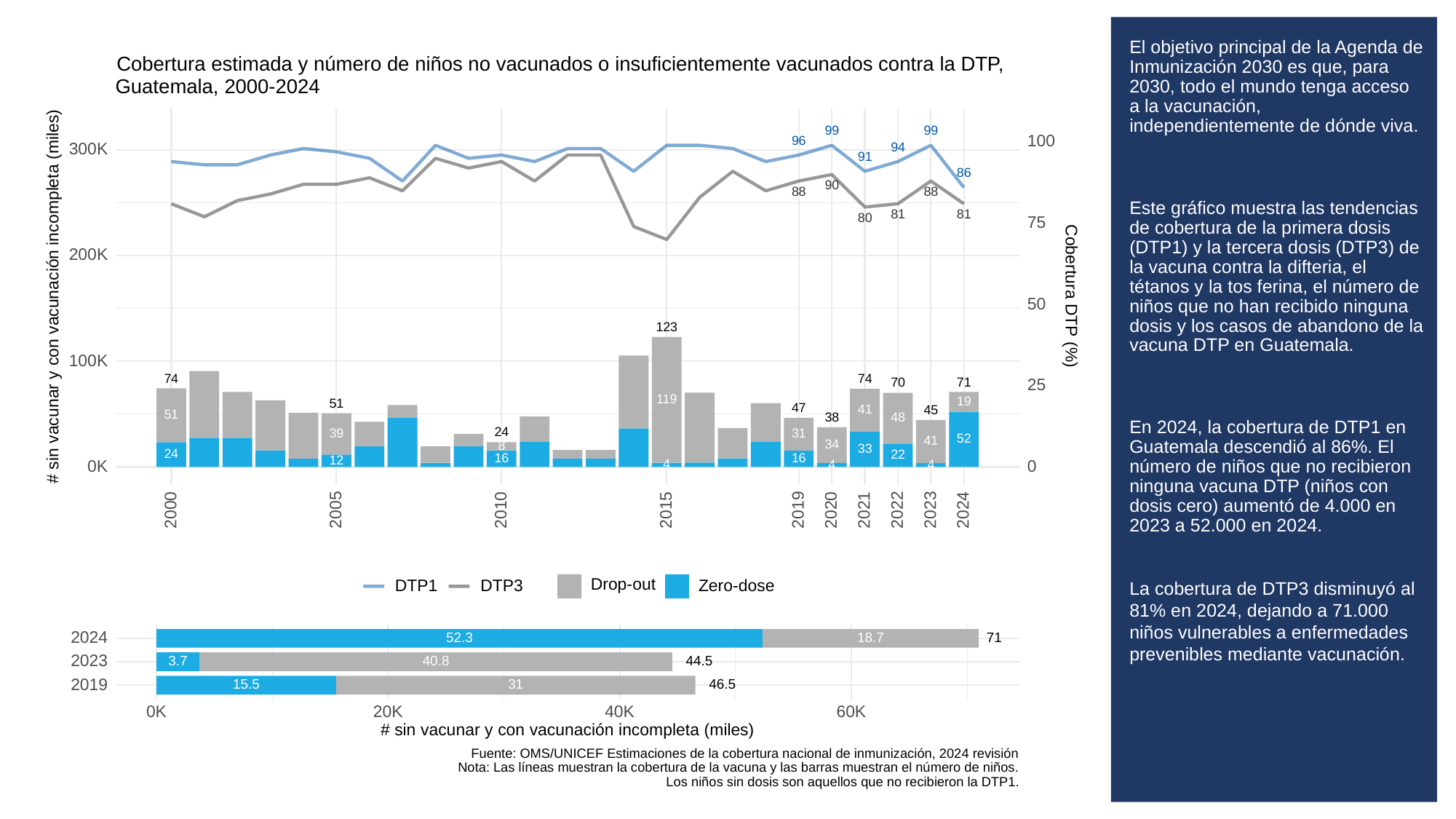

# El objetivo principal de la Agenda de Inmunización 2030 es que, para 2030, todo el mundo tenga acceso a la vacunación, independientemente de dónde viva.

Este gráfico muestra las tendencias de cobertura de la primera dosis (DTP1) y la tercera dosis (DTP3) de la vacuna contra la difteria, el tétanos y la tos ferina, el número de niños que no han recibido ninguna dosis y los casos de abandono de la vacuna DTP en Guatemala.

En 2024, la cobertura de DTP1 en Guatemala descendió al 86%. El número de niños que no recibieron ninguna vacuna DTP (niños con dosis cero) aumentó de 4.000 en 2023 a 52.000 en 2024.

La cobertura de DTP3 disminuyó al 81% en 2024, dejando a 71.000 niños vulnerables a enfermedades prevenibles mediante vacunación.

Cobertura estimada y número de niños no vacunados o insuficientemente vacunados contra la DTP,
Guatemala, 2000-2024

99
99
100
96
94
300K

91

86
90
88
88

81
81
80
75
200K

# sin vacunar y con vacunación incompleta (miles)
Cobertura DTP (%)
50

123

100K

74
74
71
70
25

119
19
51

47

41
45
51

38

48

24

39
31

52
41

34
8

33

24

22

16
16

12

4
4
4
0K
0

2023
2000
2005
2010
2015
2019
2020
2021
2022
2024

Drop-out
DTP3
Zero-dose
DTP1

2024
52.3
18.7
71

2023
3.7
40.8
44.5

2019
31
15.5
46.5

0K
20K
40K
60K
# sin vacunar y con vacunación incompleta (miles)
Fuente: OMS/UNICEF Estimaciones de la cobertura nacional de inmunización, 2024 revisión
Nota: Las líneas muestran la cobertura de la vacuna y las barras muestran el número de niños.
Los niños sin dosis son aquellos que no recibieron la DTP1.